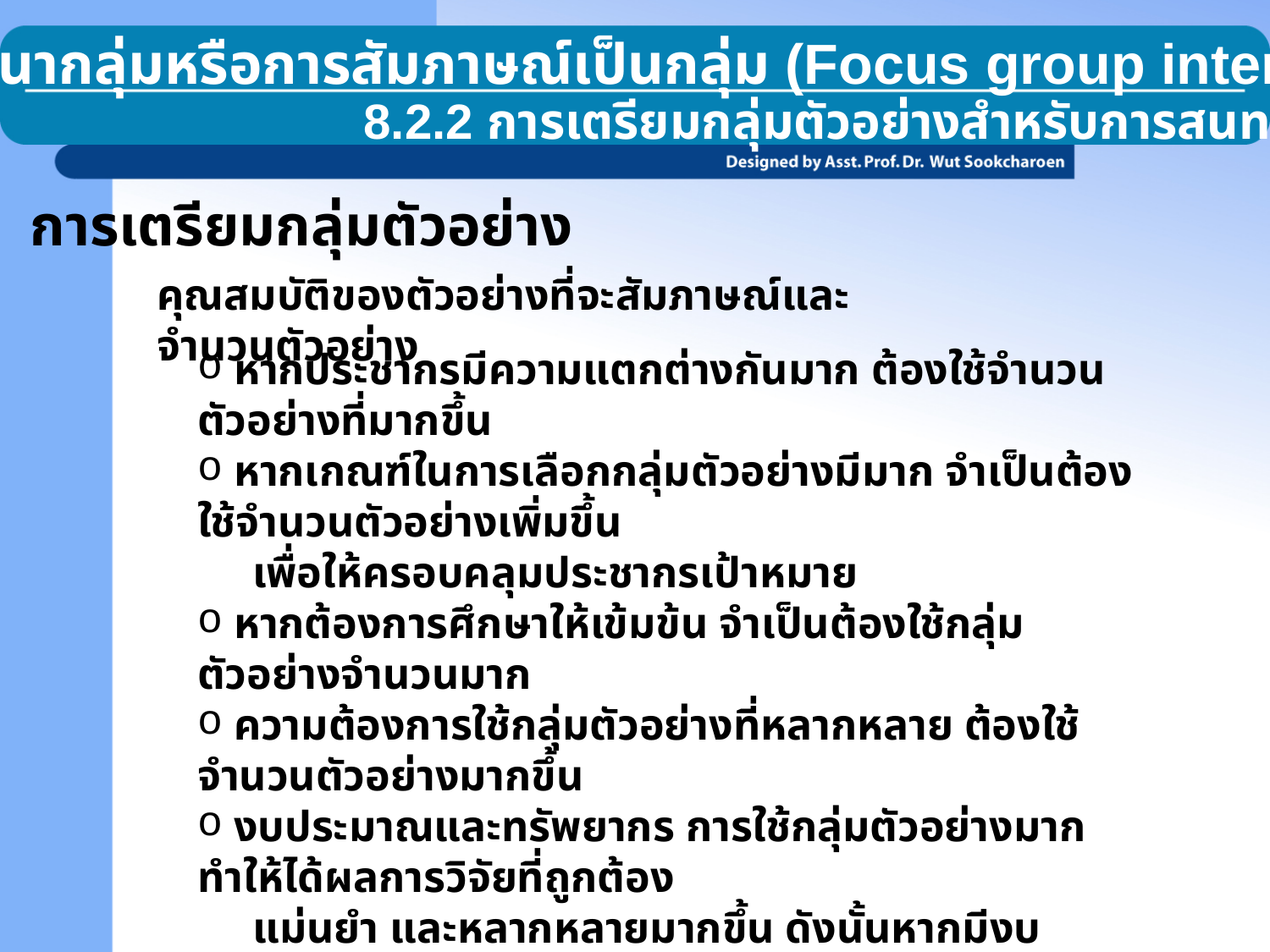

8.2 การสนทนากลุ่มหรือการสัมภาษณ์เป็นกลุ่ม (Focus group interviewing)
8.2.2 การเตรียมกลุ่มตัวอย่างสำหรับการสนทนากลุ่ม
การเตรียมกลุ่มตัวอย่าง
คุณสมบัติของตัวอย่างที่จะสัมภาษณ์และจำนวนตัวอย่าง
 หากประชากรมีความแตกต่างกันมาก ต้องใช้จำนวนตัวอย่างที่มากขึ้น
 หากเกณฑ์ในการเลือกกลุ่มตัวอย่างมีมาก จำเป็นต้องใช้จำนวนตัวอย่างเพิ่มขึ้น
     เพื่อให้ครอบคลุมประชากรเป้าหมาย
 หากต้องการศึกษาให้เข้มข้น จำเป็นต้องใช้กลุ่มตัวอย่างจำนวนมาก
 ความต้องการใช้กลุ่มตัวอย่างที่หลากหลาย ต้องใช้จำนวนตัวอย่างมากขึ้น
 งบประมาณและทรัพยากร การใช้กลุ่มตัวอย่างมากทำให้ได้ผลการวิจัยที่ถูกต้อง
     แม่นยำ และหลากหลายมากขึ้น ดังนั้นหากมีงบประมาณและเวลามาก การใช้กลุ่ม
     ตัวอย่างจำนวนมากจึงมีความเหมาะสม